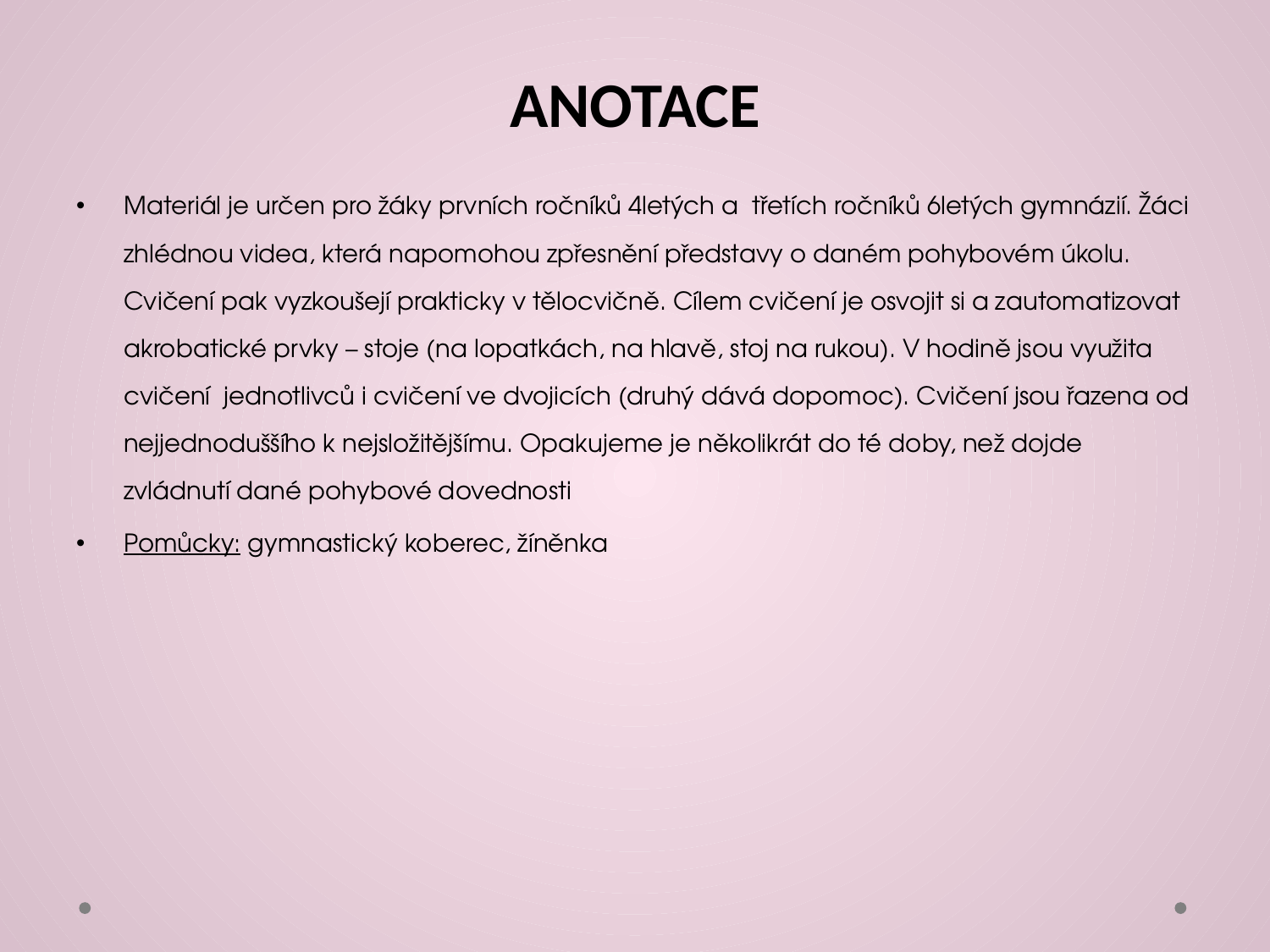

# ANOTACE
Materiál je určen pro žáky prvních ročníků 4letých a  třetích ročníků 6letých gymnázií. Žáci zhlédnou videa, která napomohou zpřesnění představy o daném pohybovém úkolu. Cvičení pak vyzkoušejí prakticky v tělocvičně. Cílem cvičení je osvojit si a zautomatizovat akrobatické prvky – stoje (na lopatkách, na hlavě, stoj na rukou). V hodině jsou využita cvičení  jednotlivců i cvičení ve dvojicích (druhý dává dopomoc). Cvičení jsou řazena od nejjednoduššího k nejsložitějšímu. Opakujeme je několikrát do té doby, než dojde zvládnutí dané pohybové dovednosti
Pomůcky: gymnastický koberec, žíněnka